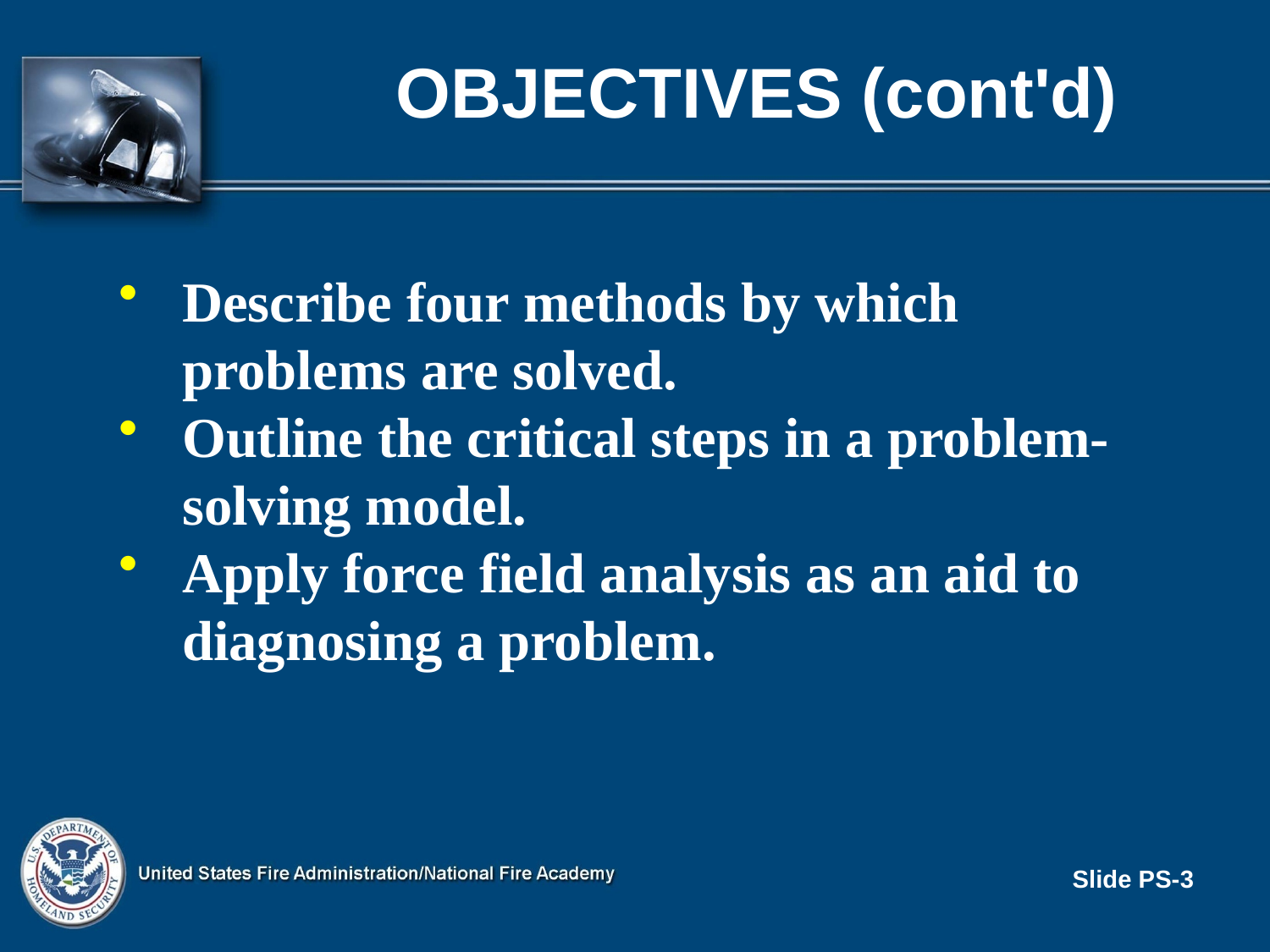

# OBJECTIVES (cont'd)
Describe four methods by which problems are solved.
Outline the critical steps in a problem-solving model.
Apply force field analysis as an aid to diagnosing a problem.
Slide PS-3